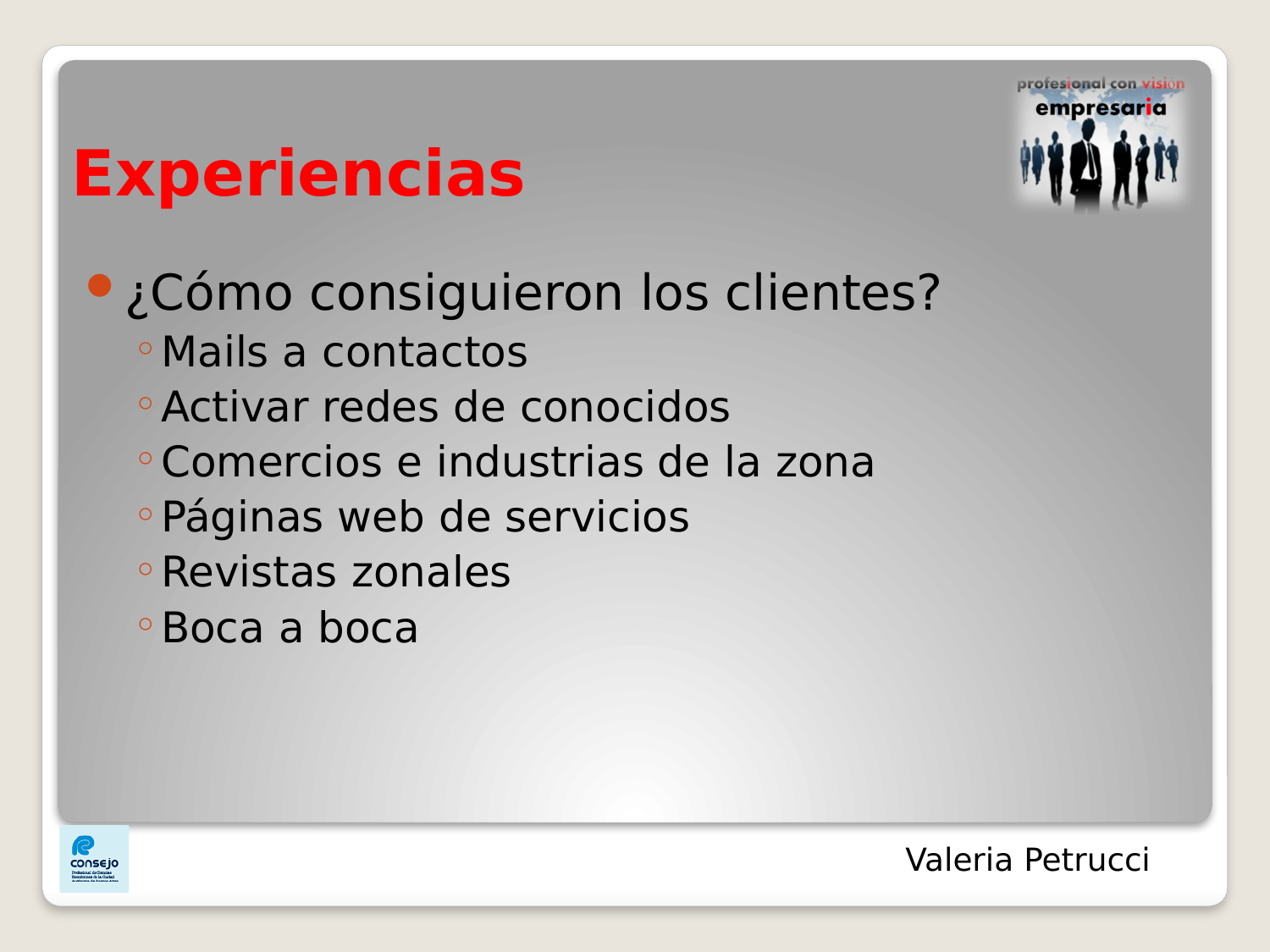

# Experiencias
¿Cómo consiguieron los clientes?
Mails a contactos
Activar redes de conocidos
Comercios e industrias de la zona
Páginas web de servicios
Revistas zonales
Boca a boca

Valeria Petrucci